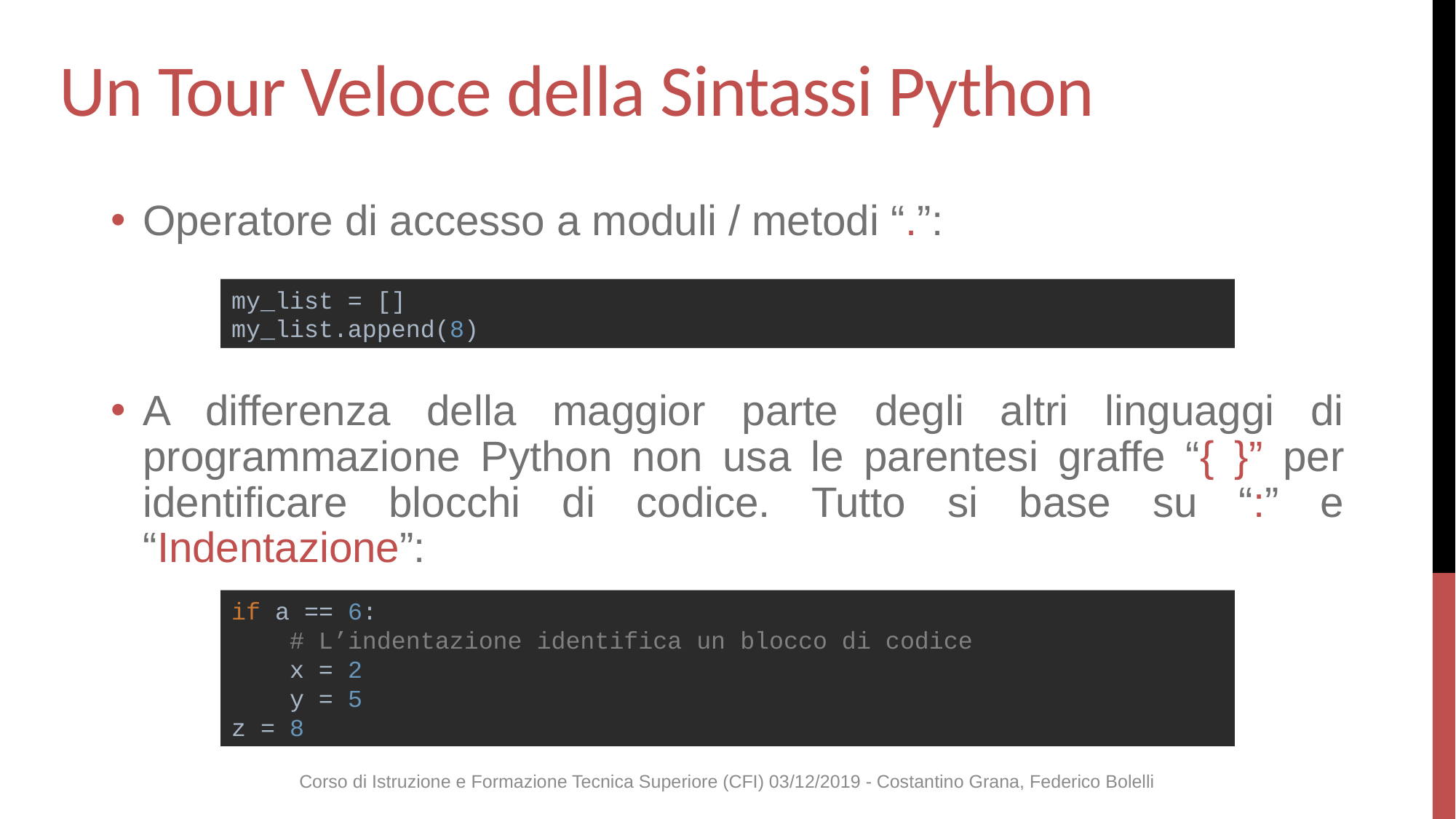

# Un Tour Veloce della Sintassi Python
Operatore di accesso a moduli / metodi “.”:

A differenza della maggior parte degli altri linguaggi di programmazione Python non usa le parentesi graffe “{ }” per identificare blocchi di codice. Tutto si base su “:” e “Indentazione”:

my_list = []
my_list.append(8)
if a == 6:
    # L’indentazione identifica un blocco di codice
    x = 2
    y = 5
z = 8
Corso di Istruzione e Formazione Tecnica Superiore (CFI) 03/12/2019 - Costantino Grana, Federico Bolelli